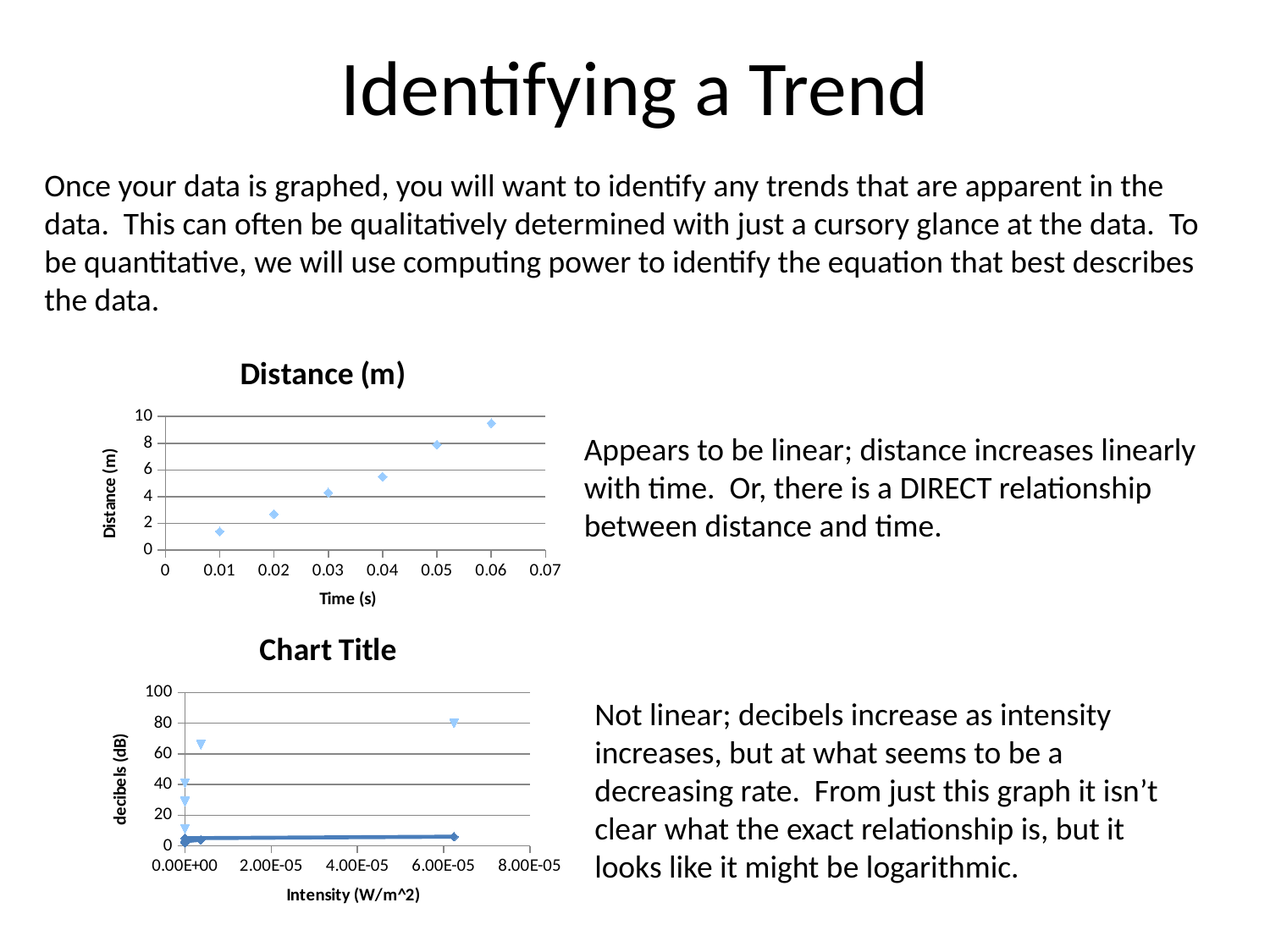

# Identifying a Trend
Once your data is graphed, you will want to identify any trends that are apparent in the data.  This can often be qualitatively determined with just a cursory glance at the data.  To be quantitative, we will use computing power to identify the equation that best describes the data.

### Chart:

| Category | Distance (m) |
|---|---|
Appears to be linear; distance increases linearly with time.  Or, there is a DIRECT relationship between distance and time.

### Chart:

| Category |  | decibels (dB) |
|---|---|---|
Not linear; decibels increase as intensity increases, but at what seems to be a decreasing rate.  From just this graph it isn’t clear what the exact relationship is, but it looks like it might be logarithmic.